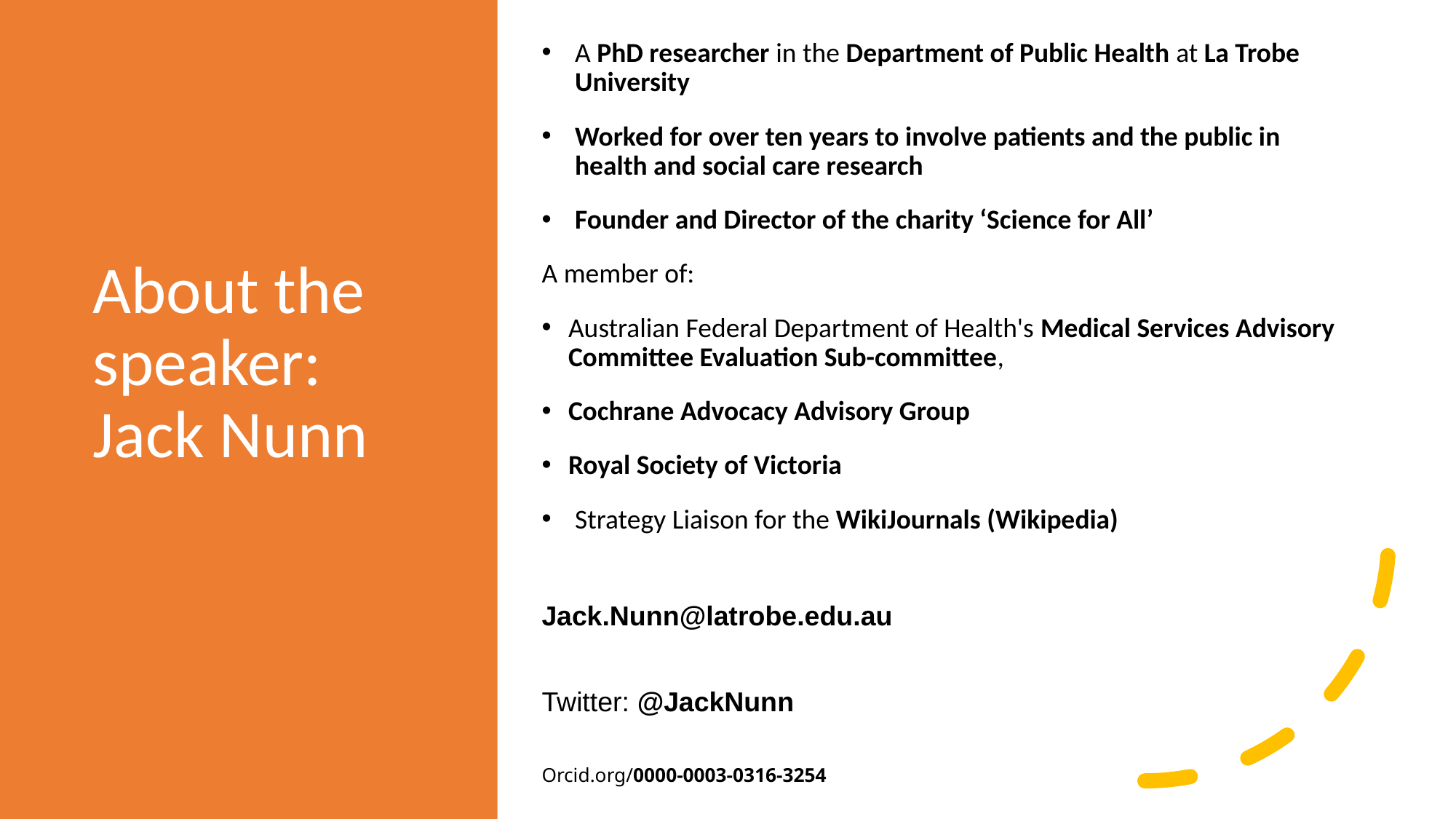

A PhD researcher in the Department of Public Health at La Trobe University
Worked for over ten years to involve patients and the public in health and social care research
Founder and Director of the charity ‘Science for All’
A member of:
Australian Federal Department of Health's Medical Services Advisory Committee Evaluation Sub-committee,
Cochrane Advocacy Advisory Group
Royal Society of Victoria
Strategy Liaison for the WikiJournals (Wikipedia)

Jack.Nunn@latrobe.edu.au

Twitter: @JackNunn

Orcid.org/0000-0003-0316-3254
# About the speaker: Jack Nunn